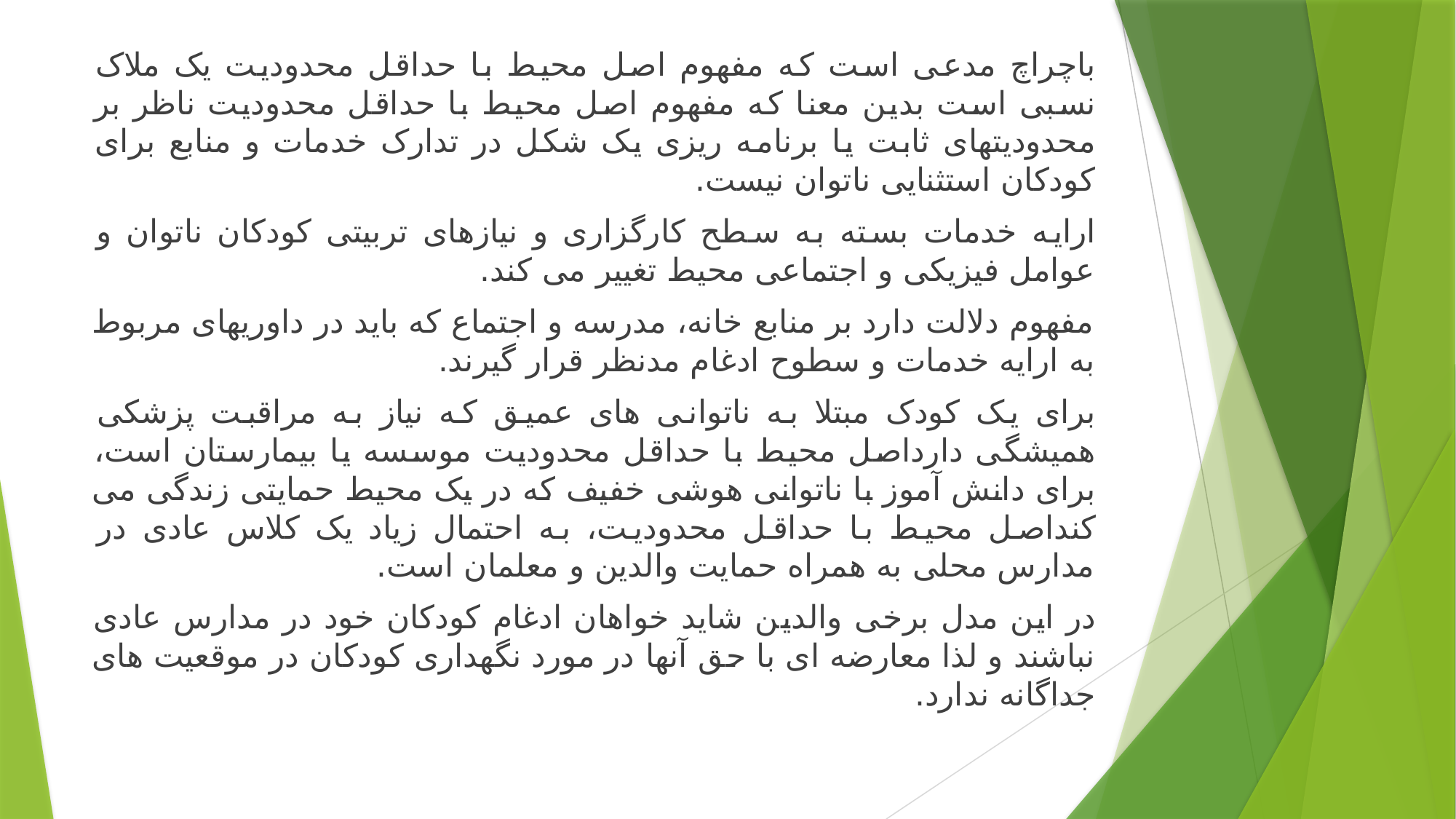

باچراچ مدعی است که مفهوم اصل محیط با حداقل محدودیت یک ملاک نسبی است بدین معنا که مفهوم اصل محیط با حداقل محدودیت ناظر بر محدودیتهای ثابت یا برنامه ریزی یک شکل در تدارک خدمات و منابع برای کودکان استثنایی ناتوان نیست.
ارایه خدمات بسته به سطح کارگزاری و نیازهای تربیتی کودکان ناتوان و عوامل فیزیکی و اجتماعی محیط تغییر می کند.
مفهوم دلالت دارد بر منابع خانه، مدرسه و اجتماع که باید در داوریهای مربوط به ارایه خدمات و سطوح ادغام مدنظر قرار گیرند.
برای یک کودک مبتلا به ناتوانی های عمیق که نیاز به مراقبت پزشکی همیشگی دارداصل محیط با حداقل محدودیت موسسه یا بیمارستان است، برای دانش آموز با ناتوانی هوشی خفیف که در یک محیط حمایتی زندگی می کنداصل محیط با حداقل محدودیت، به احتمال زیاد یک کلاس عادی در مدارس محلی به همراه حمایت والدین و معلمان است.
در این مدل برخی والدین شاید خواهان ادغام کودکان خود در مدارس عادی نباشند و لذا معارضه ای با حق آنها در مورد نگهداری کودکان در موقعیت های جداگانه ندارد.